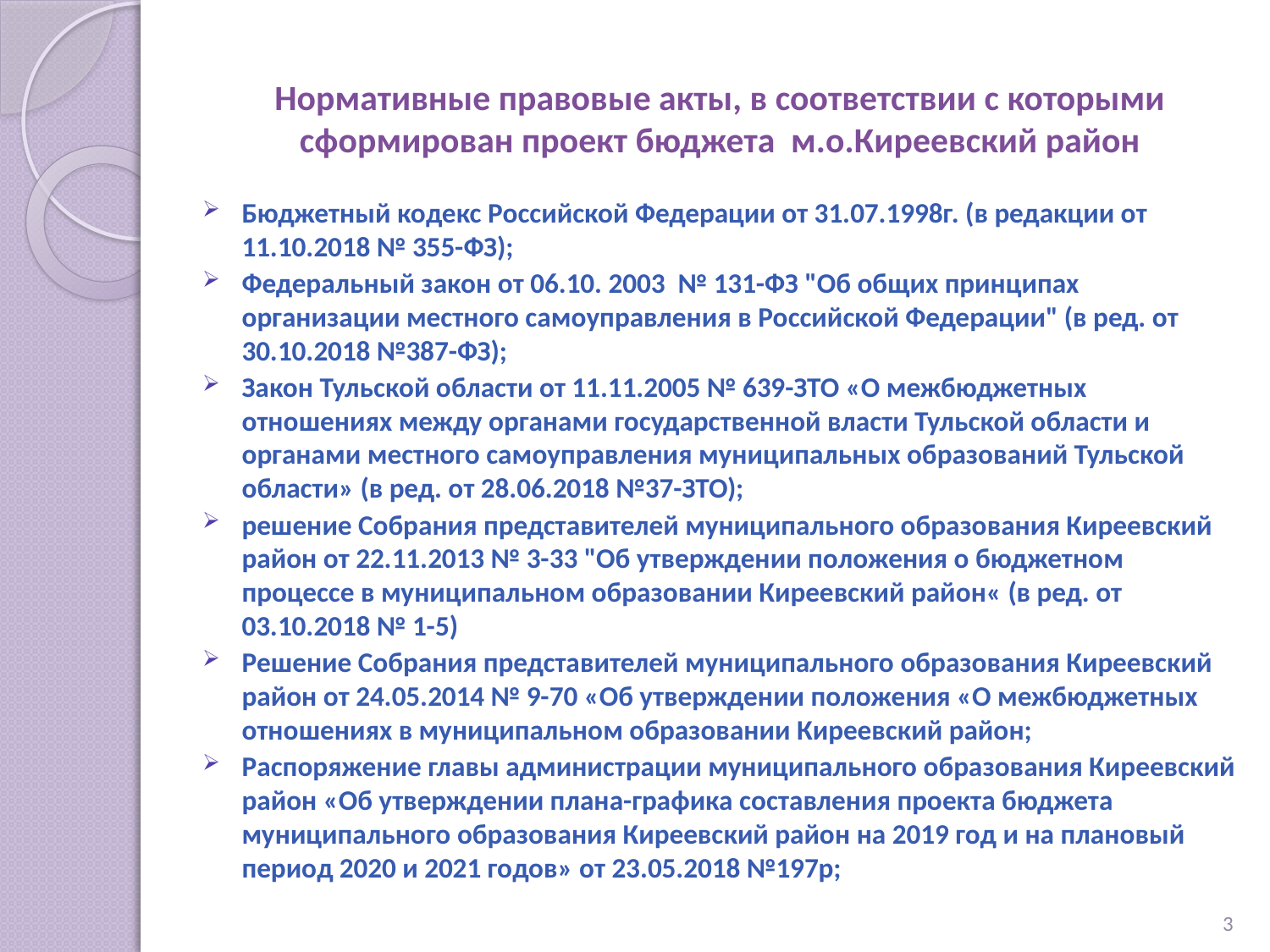

# Нормативные правовые акты, в соответствии с которыми сформирован проект бюджета  м.о.Киреевский район
Бюджетный кодекс Российской Федерации от 31.07.1998г. (в редакции от 11.10.2018 № 355-ФЗ);
Федеральный закон от 06.10. 2003  № 131-ФЗ "Об общих принципах организации местного самоуправления в Российской Федерации" (в ред. от 30.10.2018 №387-ФЗ);
Закон Тульской области от 11.11.2005 № 639-ЗТО «О межбюджетных отношениях между органами государственной власти Тульской области и органами местного самоуправления муниципальных образований Тульской области» (в ред. от 28.06.2018 №37-ЗТО);
решение Собрания представителей муниципального образования Киреевский район от 22.11.2013 № 3-33 "Об утверждении положения о бюджетном процессе в муниципальном образовании Киреевский район« (в ред. от 03.10.2018 № 1-5)
Решение Собрания представителей муниципального образования Киреевский район от 24.05.2014 № 9-70 «Об утверждении положения «О межбюджетных отношениях в муниципальном образовании Киреевский район;
Распоряжение главы администрации муниципального образования Киреевский район «Об утверждении плана-графика составления проекта бюджета муниципального образования Киреевский район на 2019 год и на плановый период 2020 и 2021 годов» от 23.05.2018 №197р;

3